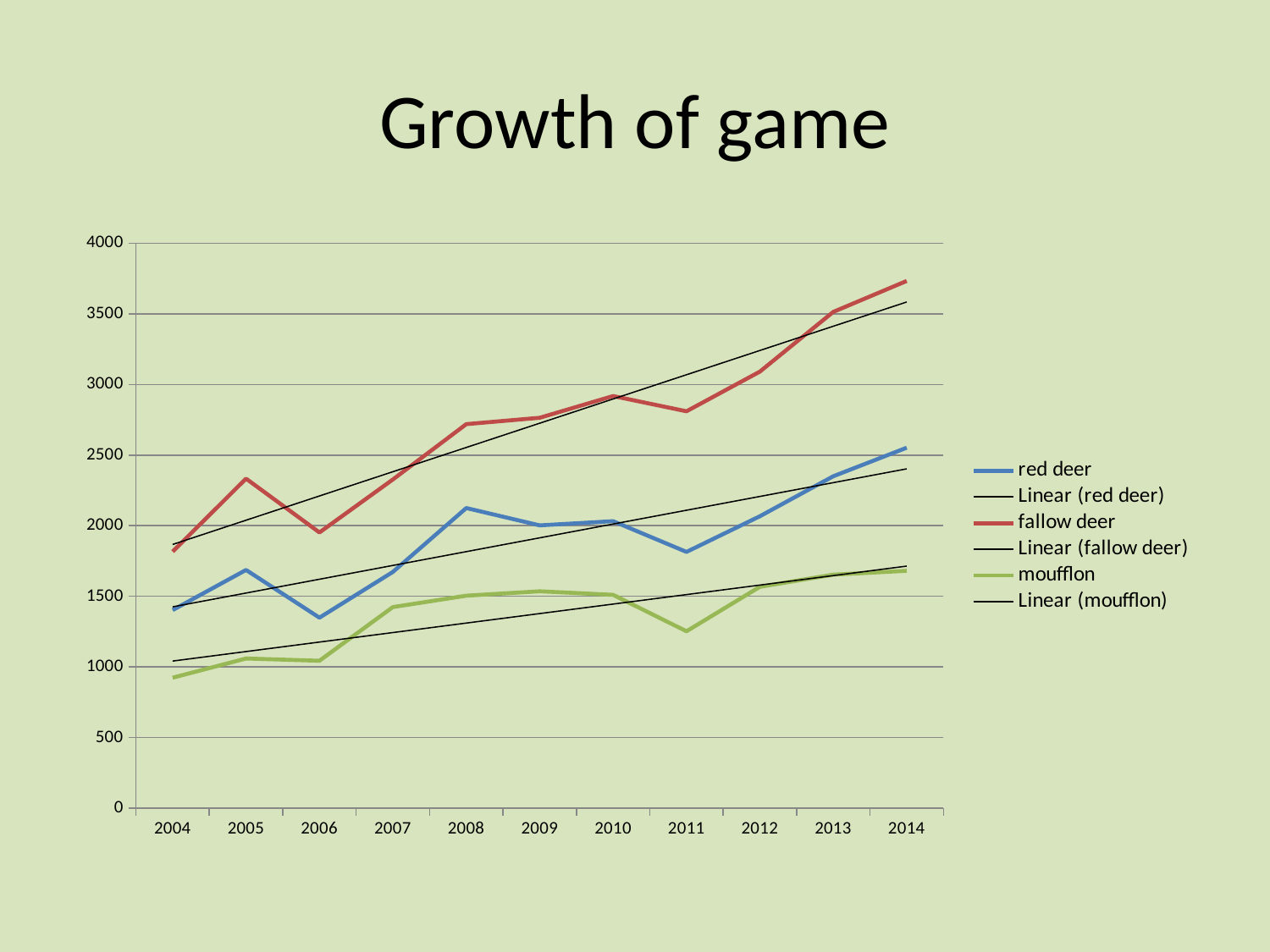

# Growth of game

### Chart

| Category | red deer | fallow deer | moufflon |
|---|---|---|---|
| 2004 | 1402.0 | 1816.0 | 923.0 |
| 2005 | 1686.0 | 2333.0 | 1059.0 |
| 2006 | 1348.0 | 1952.0 | 1043.0 |
| 2007 | 1672.0 | 2327.0 | 1423.0 |
| 2008 | 2125.0 | 2719.0 | 1504.0 |
| 2009 | 2002.0 | 2764.0 | 1535.0 |
| 2010 | 2032.0 | 2918.0 | 1510.0 |
| 2011 | 1814.0 | 2810.0 | 1252.0 |
| 2012 | 2067.0 | 3091.0 | 1567.0 |
| 2013 | 2350.0 | 3514.0 | 1653.0 |
| 2014 | 2552.0 | 3733.0 | 1680.0 |